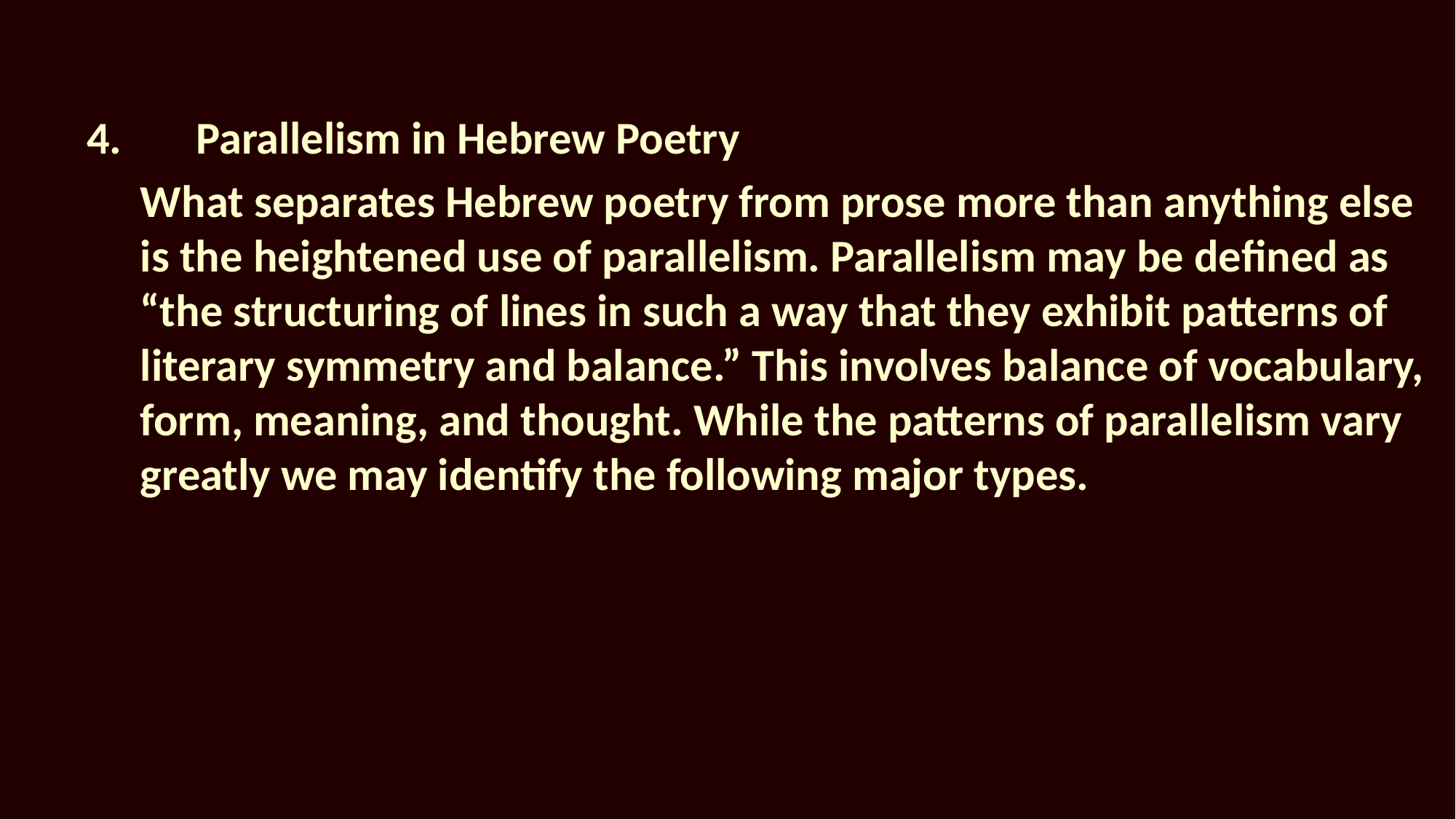

4.	Parallelism in Hebrew Poetry
What separates Hebrew poetry from prose more than anything else is the heightened use of parallelism. Parallelism may be defined as “the structuring of lines in such a way that they exhibit patterns of literary symmetry and balance.” This involves balance of vocabulary, form, meaning, and thought. While the patterns of parallelism vary greatly we may identify the following major types.